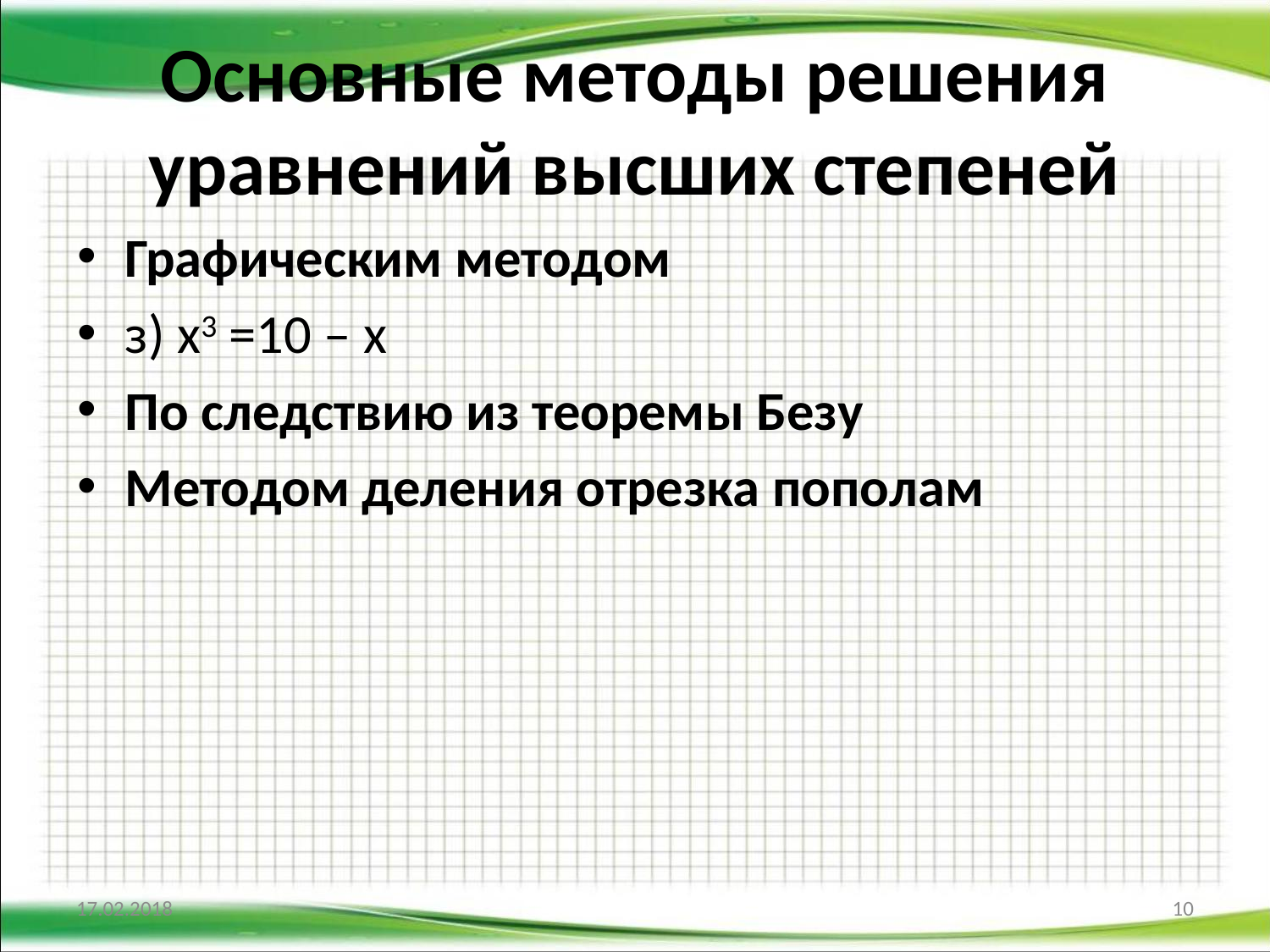

# Основные методы решения уравнений высших степеней
Графическим методом
з) х3 =10 – х
По следствию из теоремы Безу
Методом деления отрезка пополам
17.02.2018
10